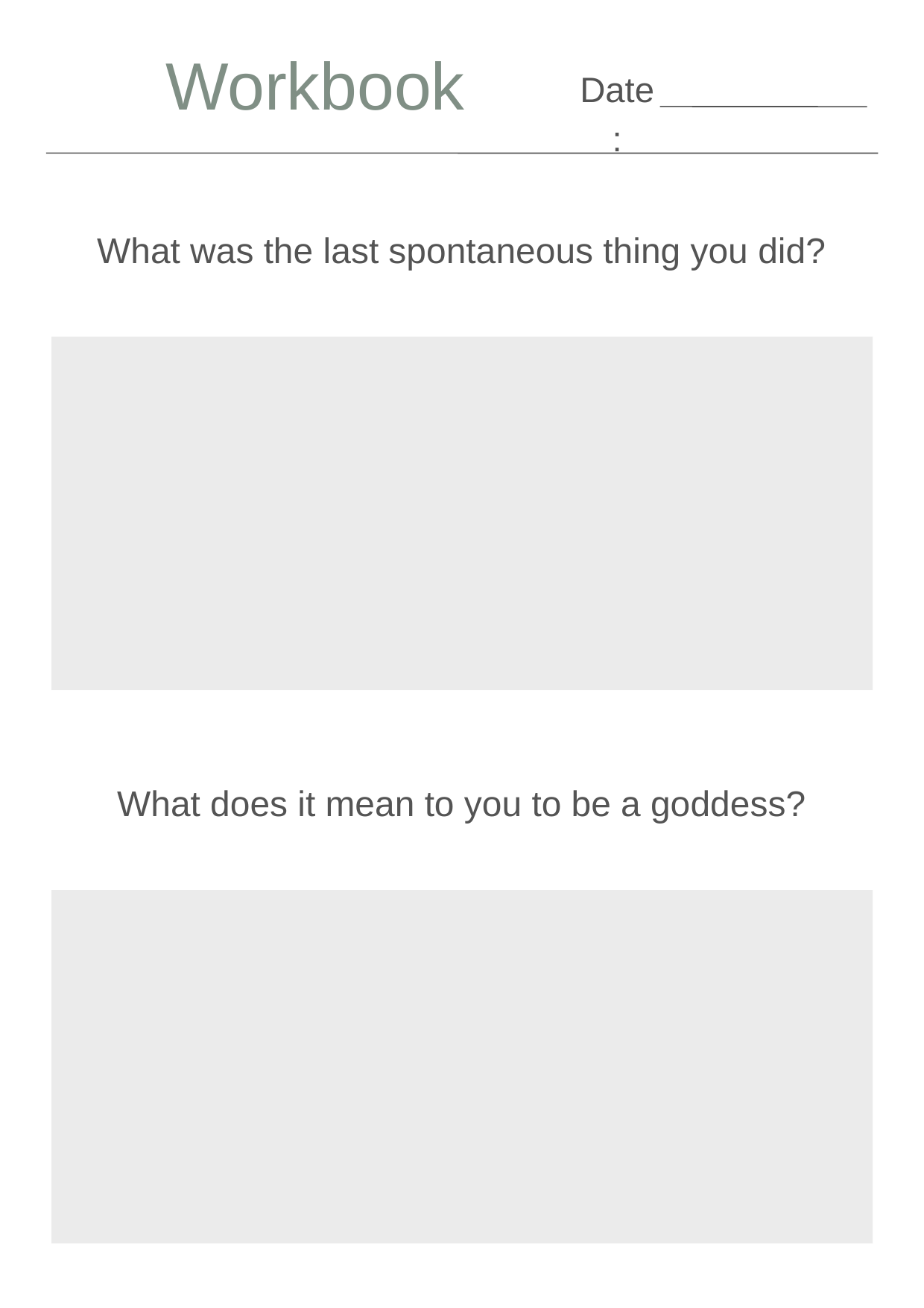

Workbook
Date:

What was the last spontaneous thing you did?

What does it mean to you to be a goddess?